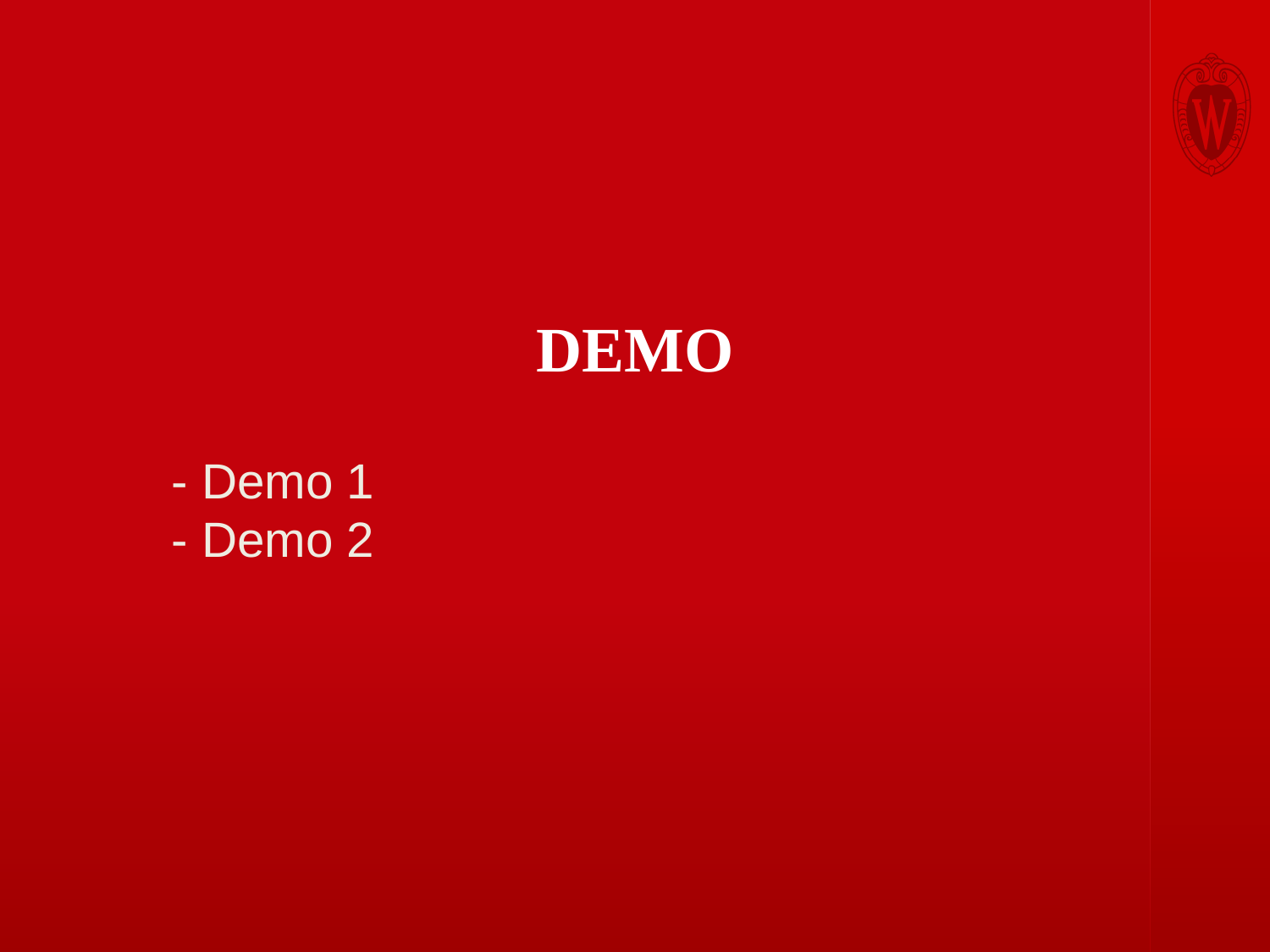

# DEMO
- Demo 1
- Demo 2